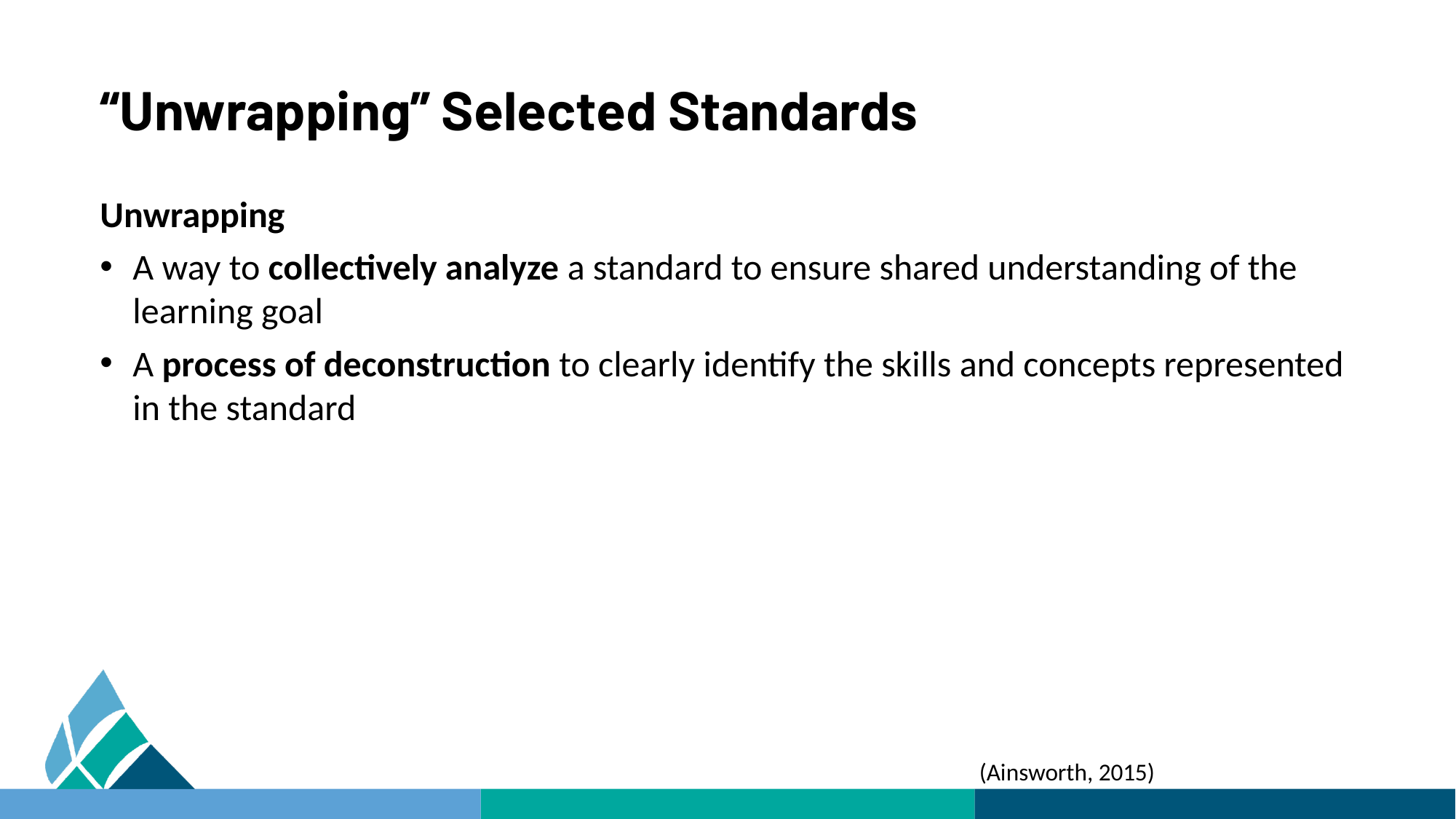

# “Unwrapping” Selected Standards
Unwrapping
A way to collectively analyze a standard to ensure shared understanding of the learning goal
A process of deconstruction to clearly identify the skills and concepts represented in the standard
(Ainsworth, 2015)